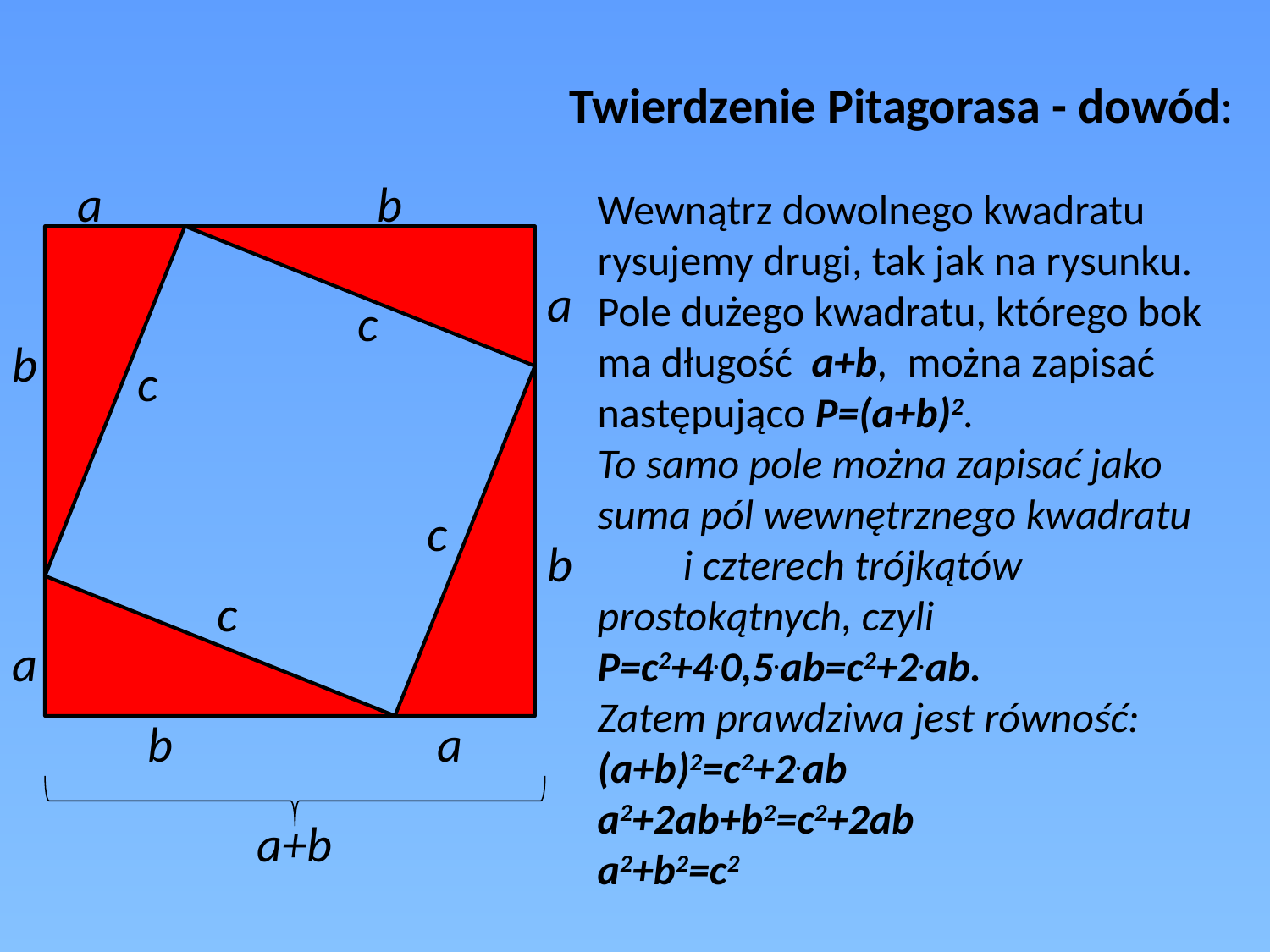

Twierdzenie Pitagorasa - dowód:

a
b
Wewnątrz dowolnego kwadratu rysujemy drugi, tak jak na rysunku.
Pole dużego kwadratu, którego bok ma długość  a+b,  można zapisać następująco P=(a+b)2.
To samo pole można zapisać jako suma pól wewnętrznego kwadratu                i czterech trójkątów prostokątnych, czyli  P=c2+4.0,5.ab=c2+2.ab.
Zatem prawdziwa jest równość:
(a+b)2=c2+2.ab
a2+2ab+b2=c2+2ab
a2+b2=c2

a
c
b
c
c
b

c
a
b
a
a+b